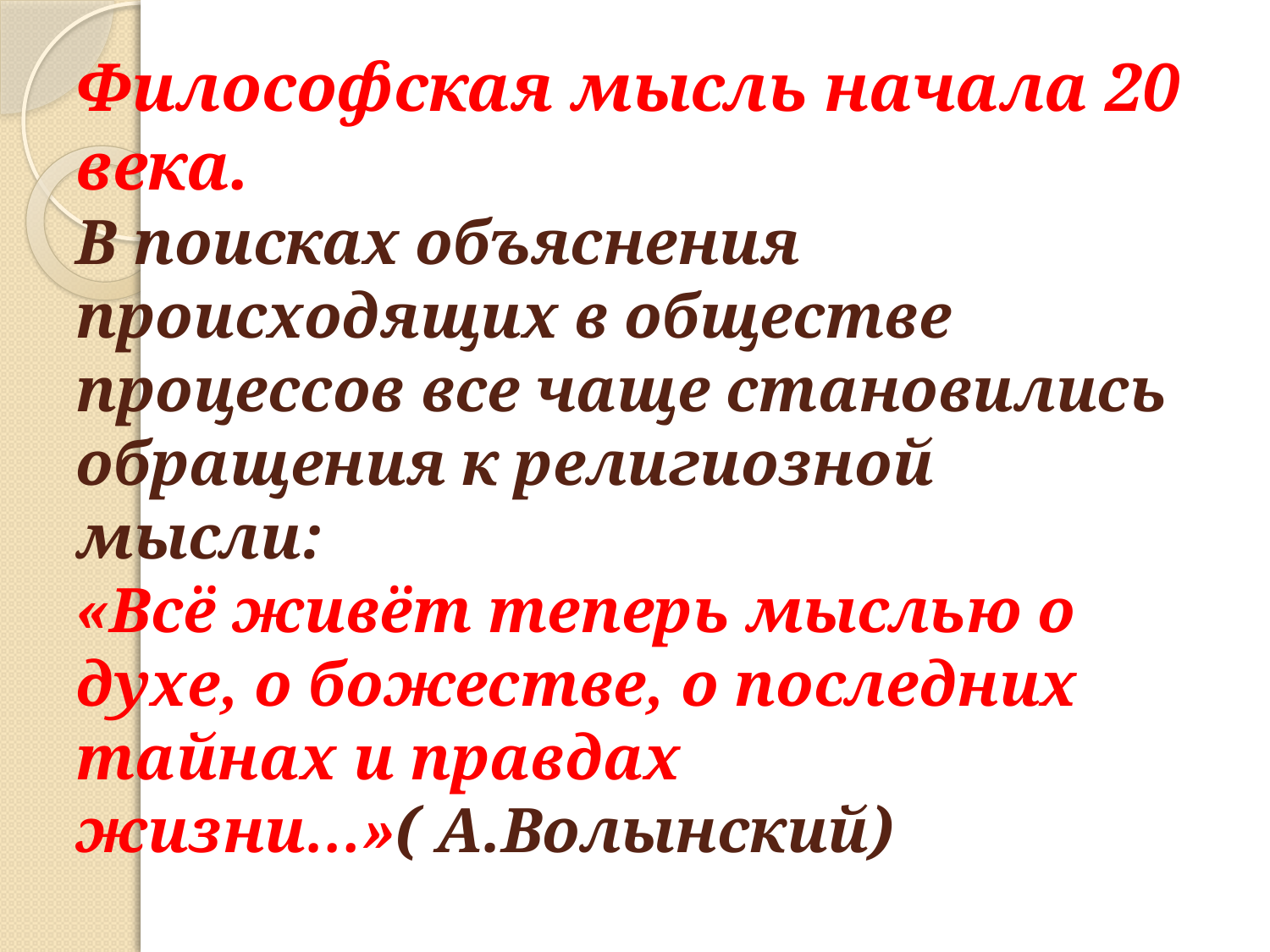

# Философская мысль начала 20 века. В поисках объяснения происходящих в обществе процессов все чаще становились обращения к религиозной мысли: «Всё живёт теперь мыслью о духе, о божестве, о последних тайнах и правдах жизни…»( А.Волынский)